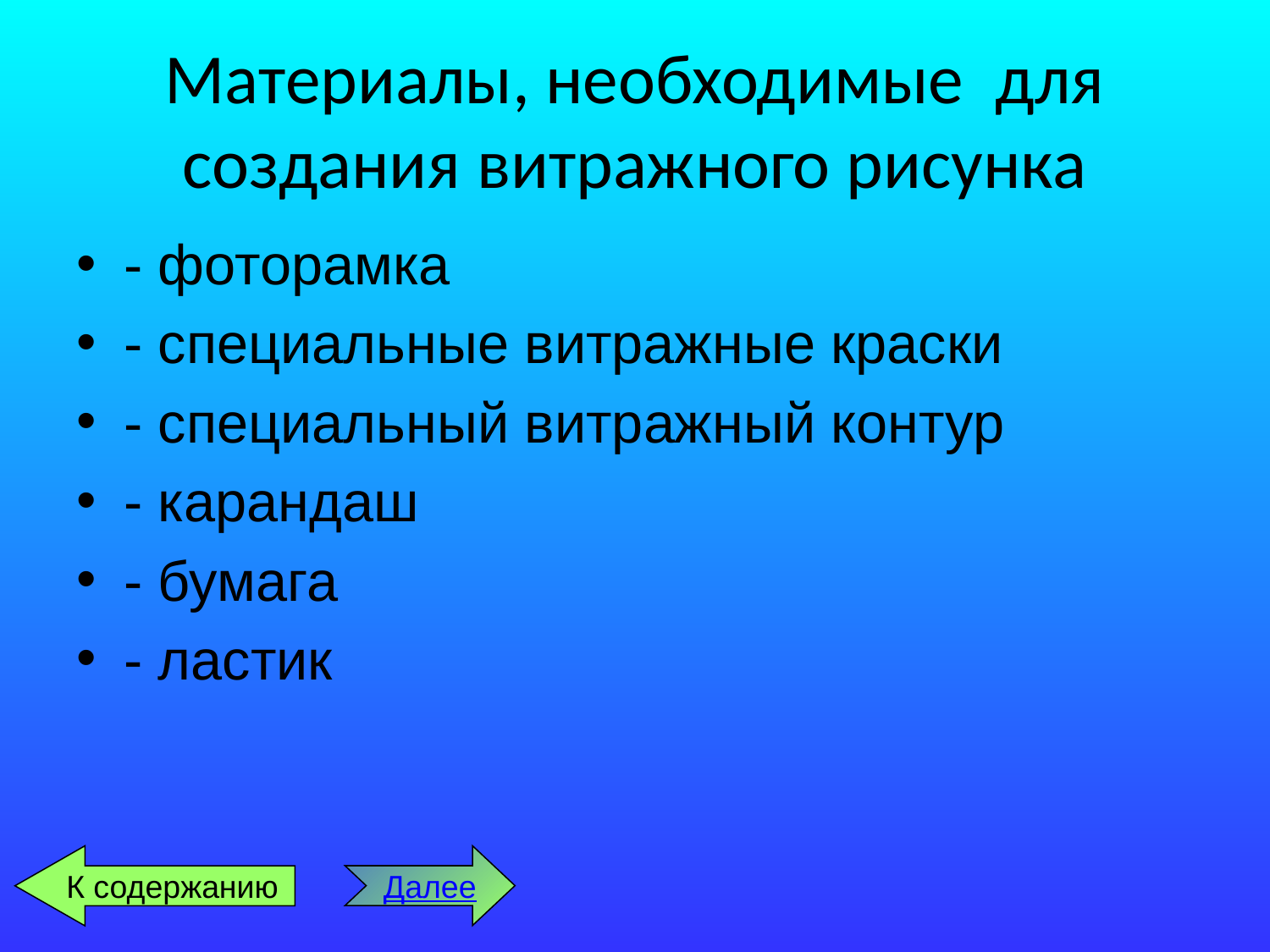

# Материалы, необходимые  для создания витражного рисунка
- фоторамка
- специальные витражные краски
- специальный витражный контур
- карандаш
- бумага
- ластик
К содержанию
Далее